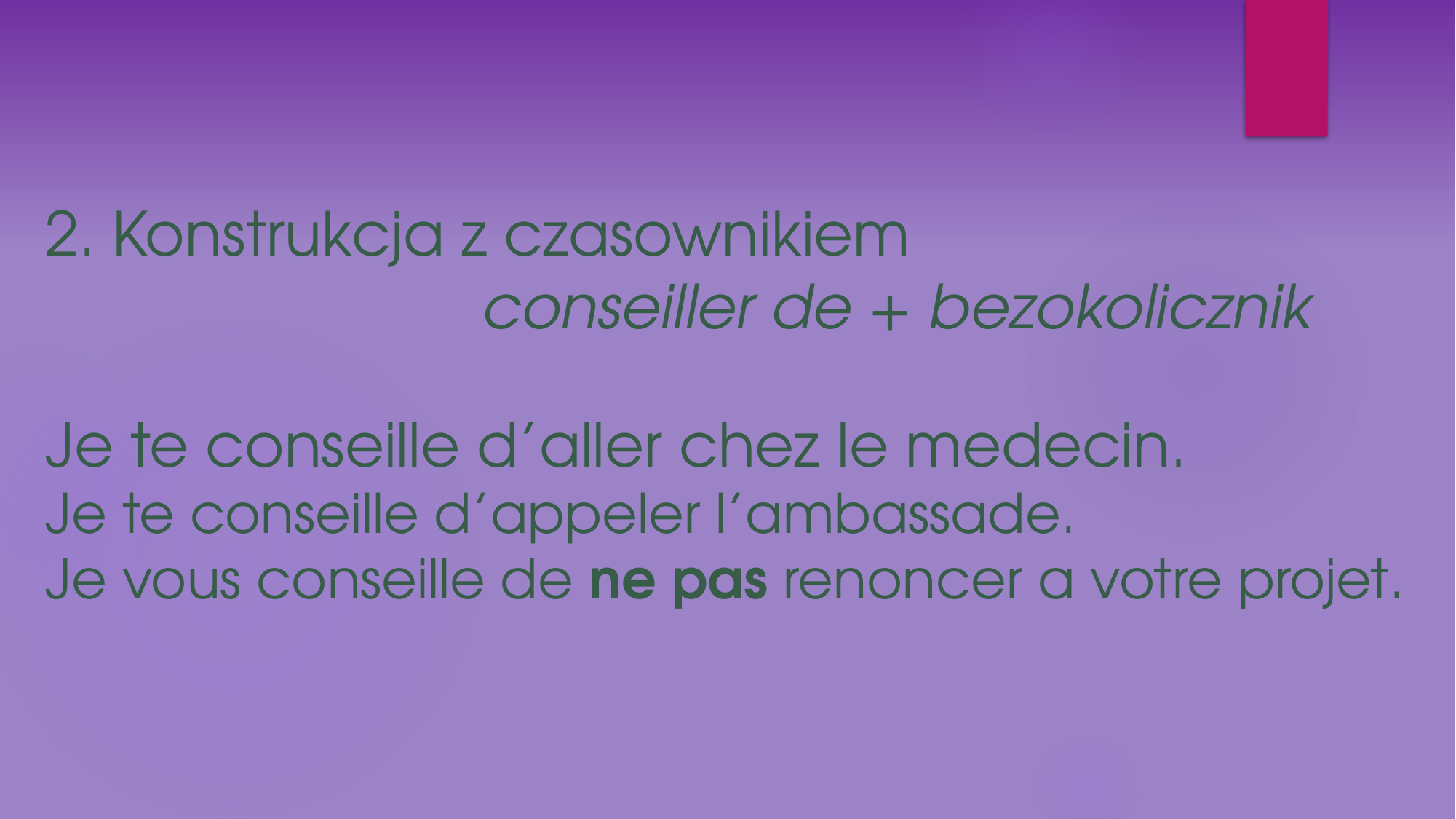

2. Konstrukcja z czasownikiem
				conseiller de + bezokolicznik

Je te conseille d’aller chez le medecin.
Je te conseille d’appeler l’ambassade.
Je vous conseille de ne pas renoncer a votre projet.